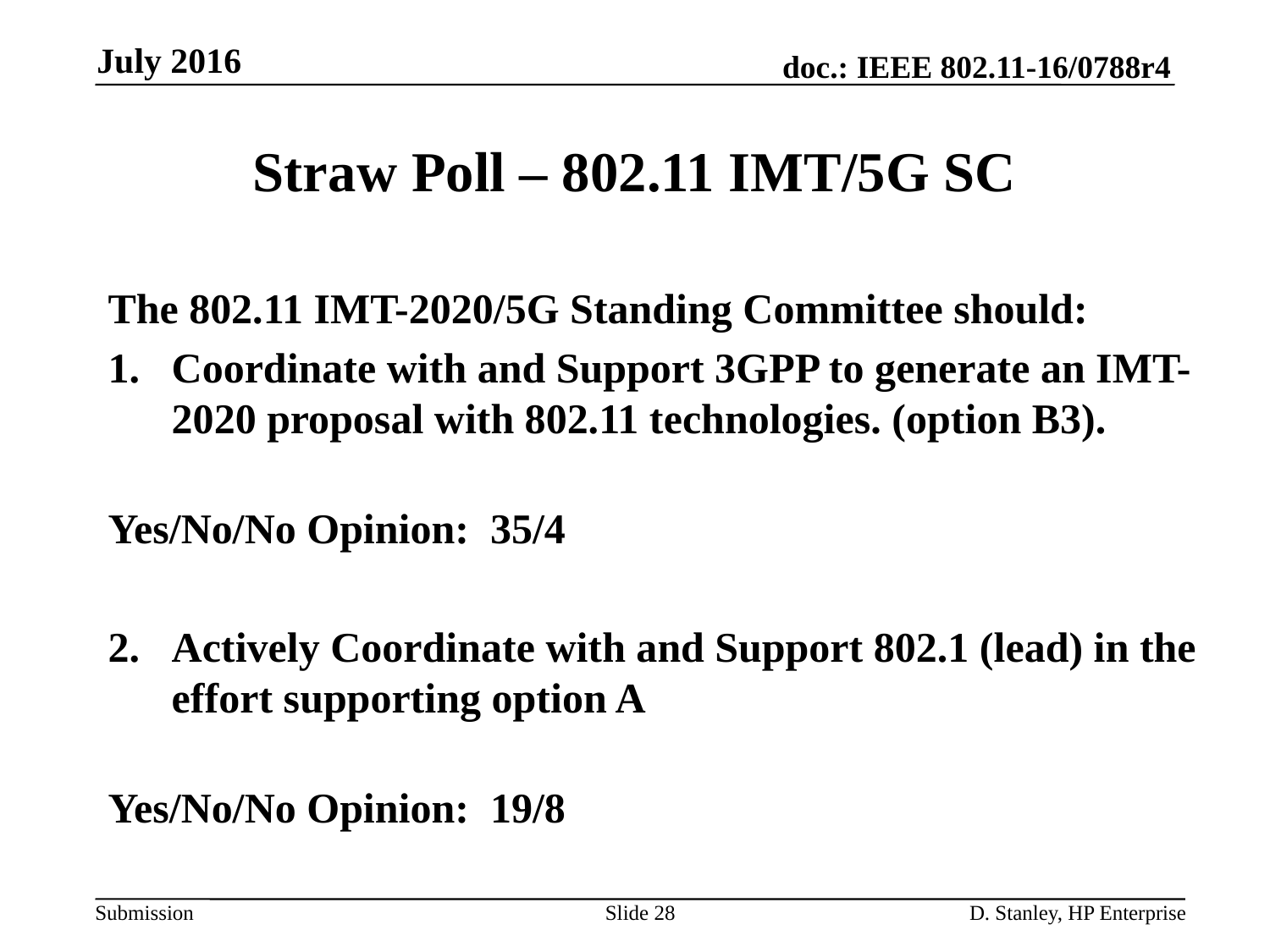

July 2016
# Straw Poll – 802.11 IMT/5G SC
The 802.11 IMT-2020/5G Standing Committee should:
Coordinate with and Support 3GPP to generate an IMT-2020 proposal with 802.11 technologies. (option B3).
Yes/No/No Opinion:  35/4

Actively Coordinate with and Support 802.1 (lead) in the effort supporting option A
Yes/No/No Opinion:  19/8

Slide 28
D. Stanley, HP Enterprise